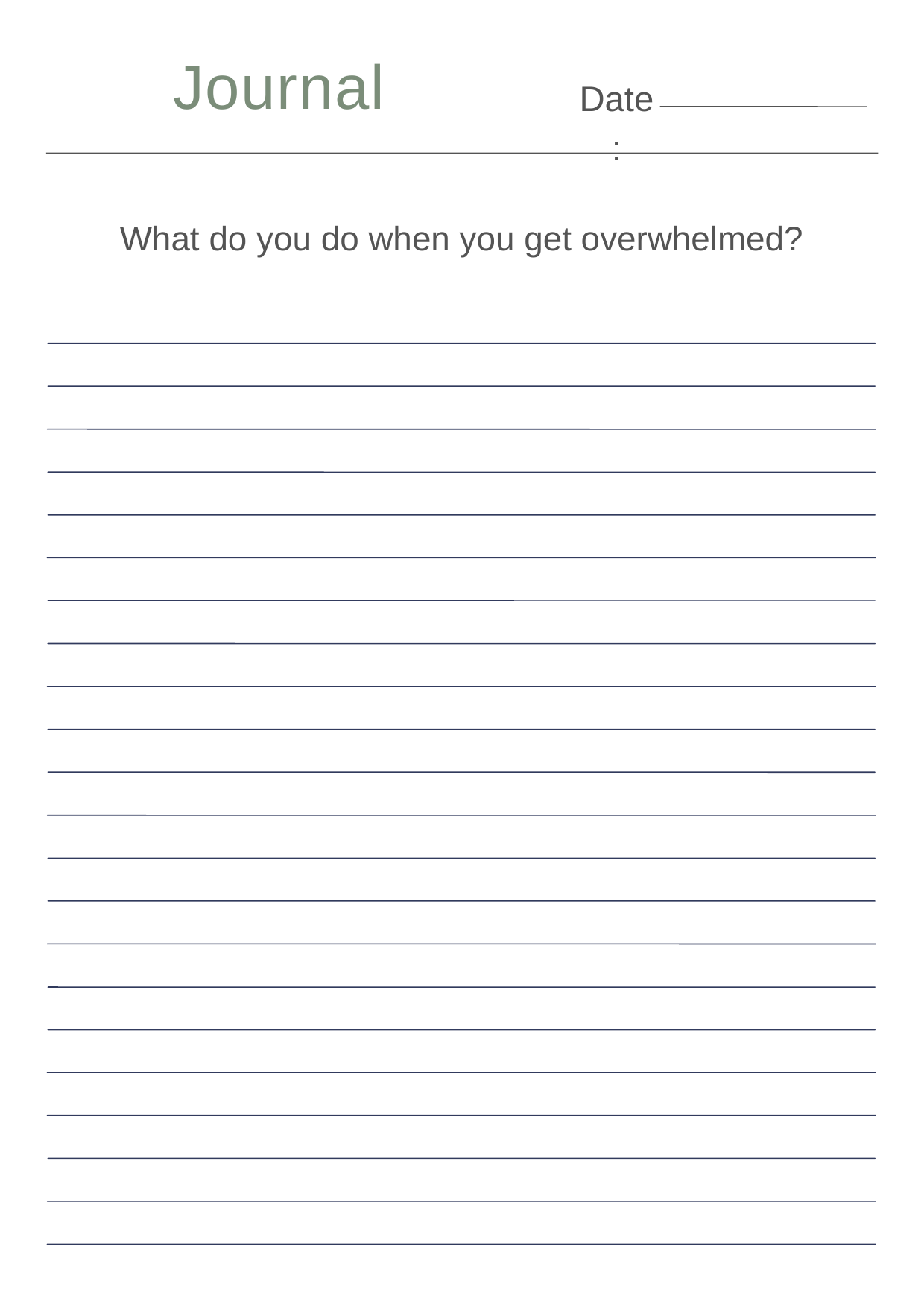

Journal
Date:

What do you do when you get overwhelmed?